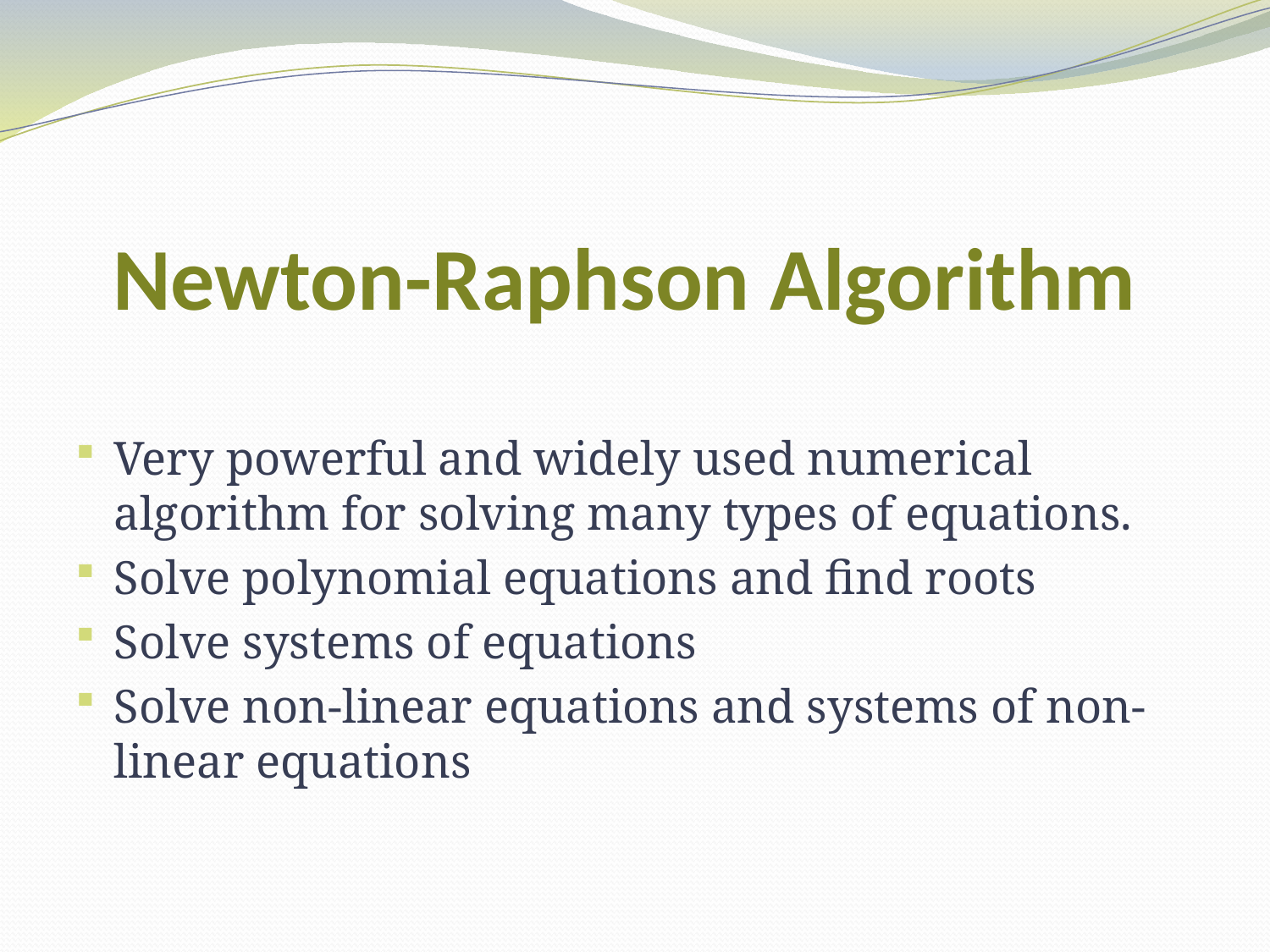

# Newton-Raphson Algorithm
Very powerful and widely used numerical algorithm for solving many types of equations.
Solve polynomial equations and find roots
Solve systems of equations
Solve non-linear equations and systems of non-linear equations